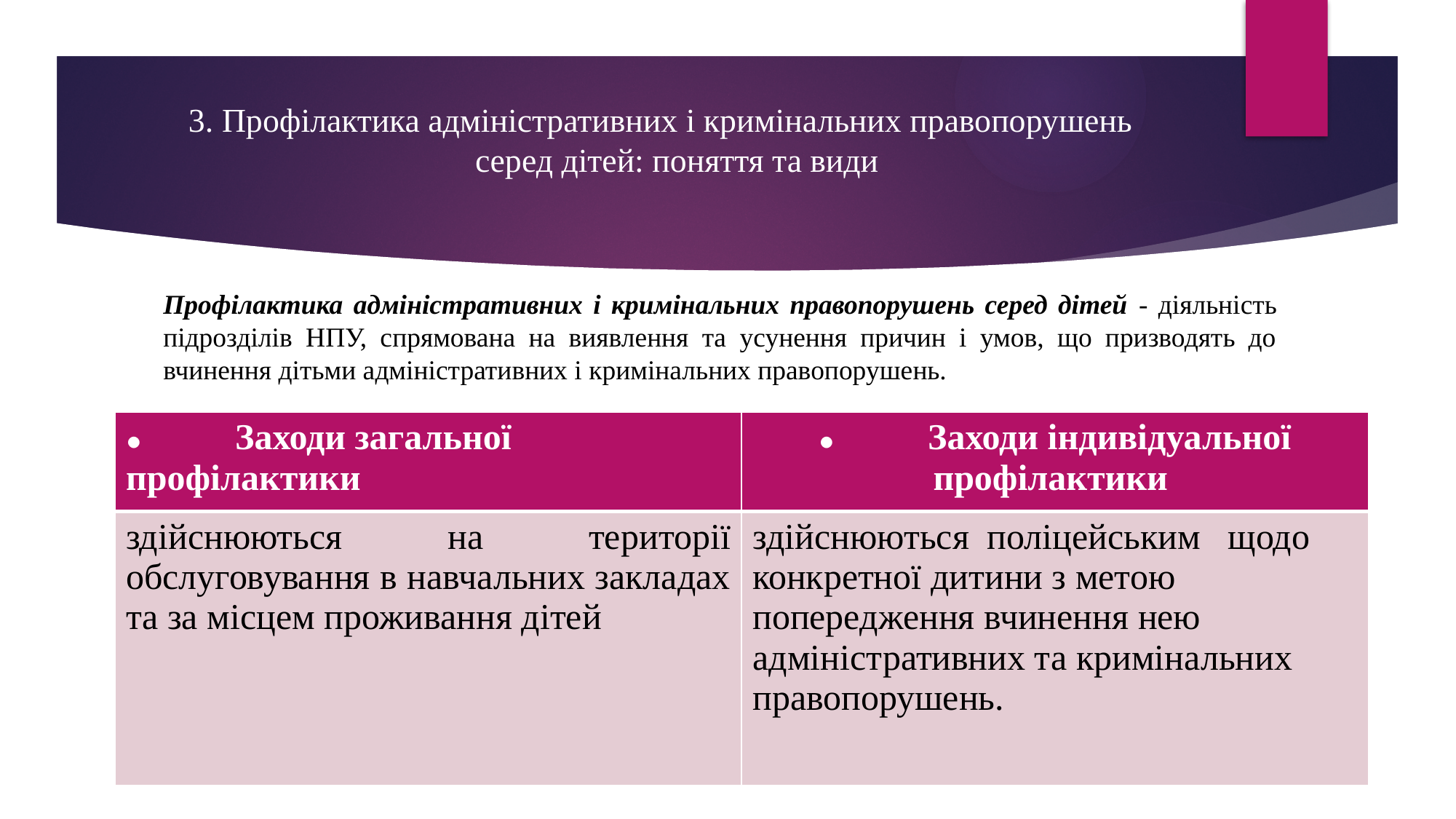

# 3. Профілактика адміністративних і кримінальних правопорушень серед дітей: поняття та види
Профілактика адміністративних і кримінальних правопорушень серед дітей - діяльність підрозділів НПУ, спрямована на виявлення та усунення причин і умов, що призводять до вчинення дітьми адміністративних і кримінальних правопорушень.
| • Заходи загальної профілактики | • Заходи індивідуальної профілактики |
| --- | --- |
| здійснюються на території обслуговування в навчальних закладах та за місцем проживання дітей | здійснюються поліцейським щодо конкретної дитини з метою попередження вчинення нею адміністративних та кримінальних правопорушень. |